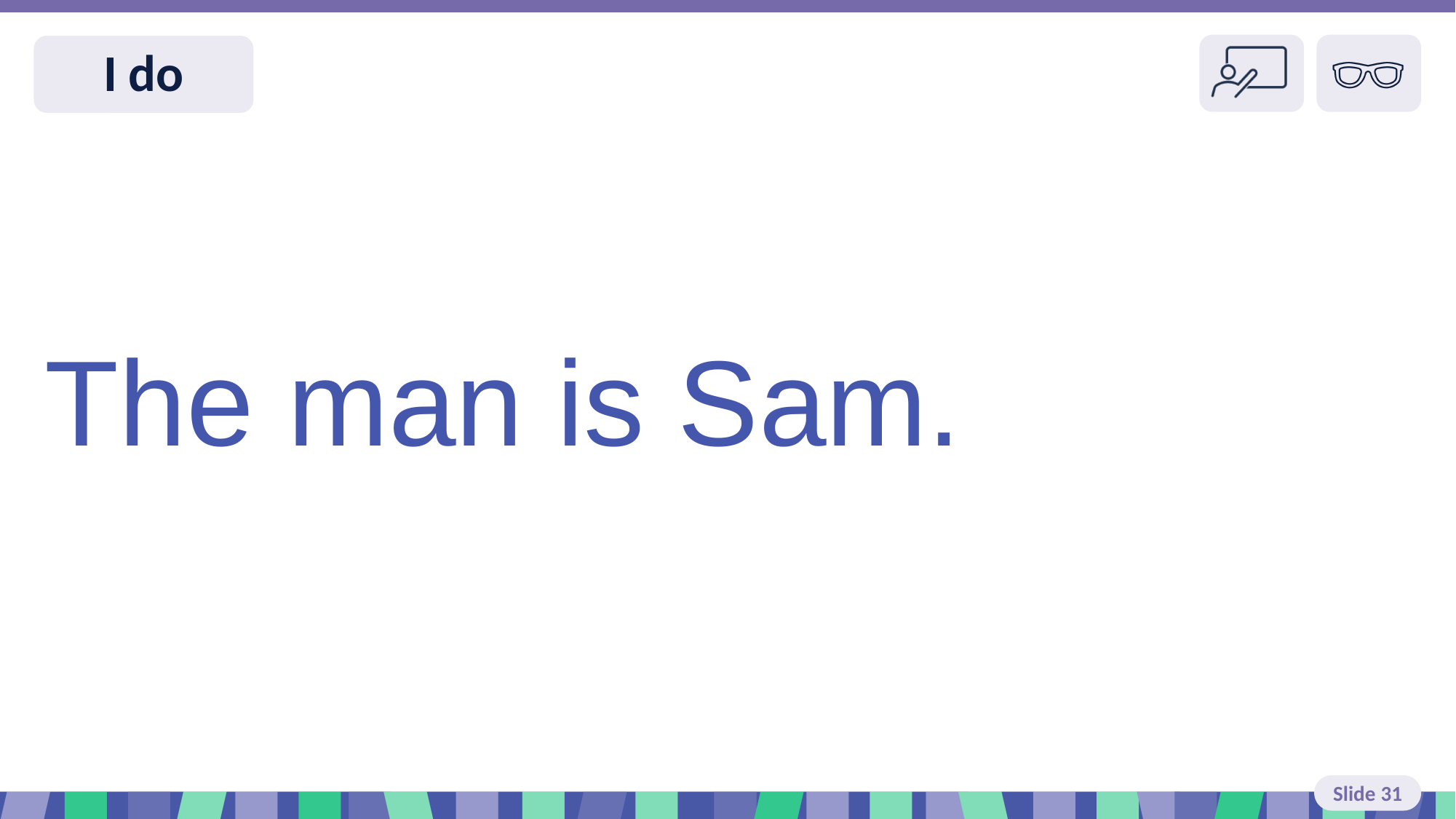

Slide 31 I do read
The man is Sam.